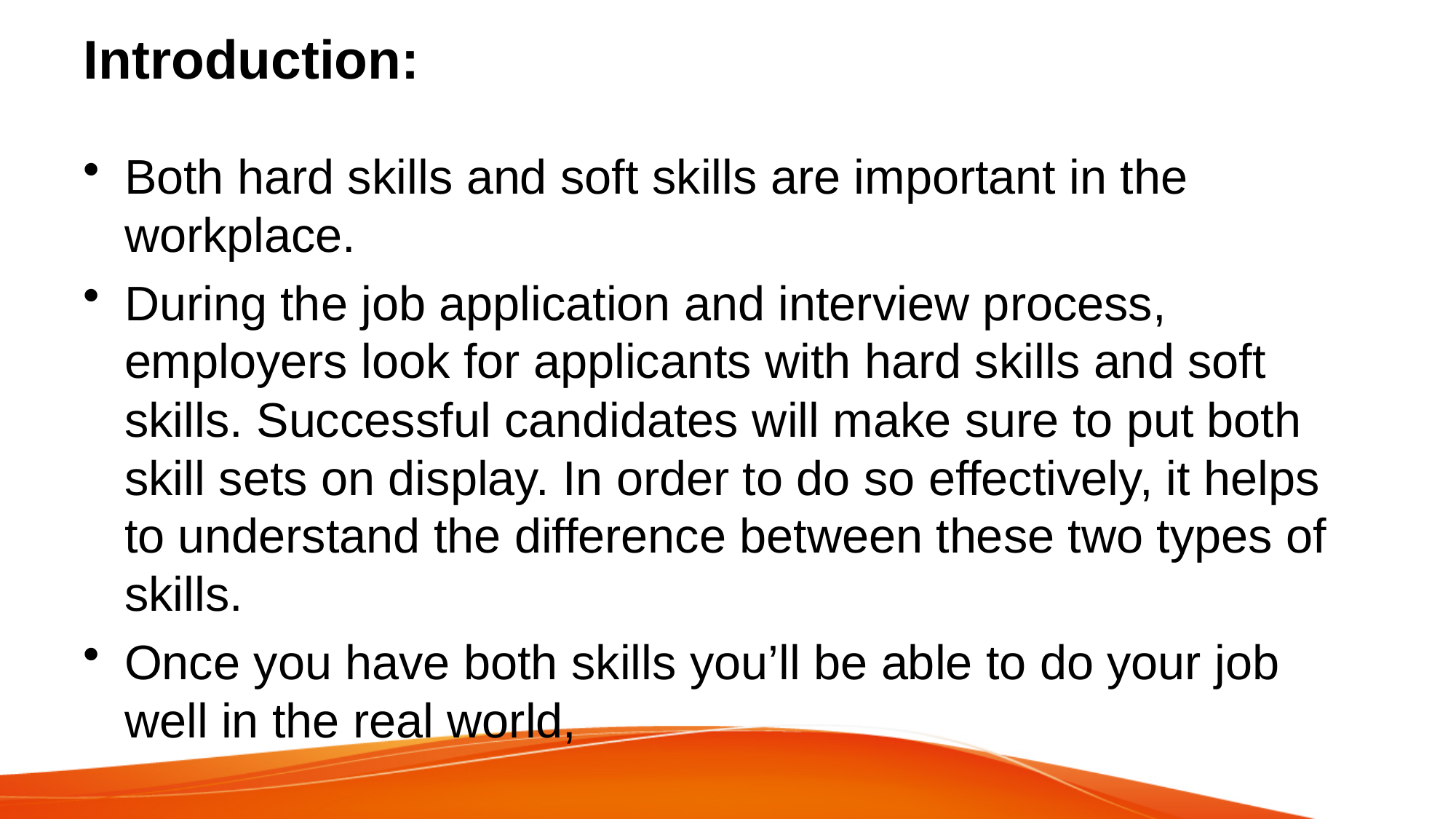

# Introduction:
Both hard skills and soft skills are important in the workplace.
During the job application and interview process, employers look for applicants with hard skills and soft skills. Successful candidates will make sure to put both skill sets on display. In order to do so effectively, it helps to understand the difference between these two types of skills.
Once you have both skills you’ll be able to do your job well in the real world,